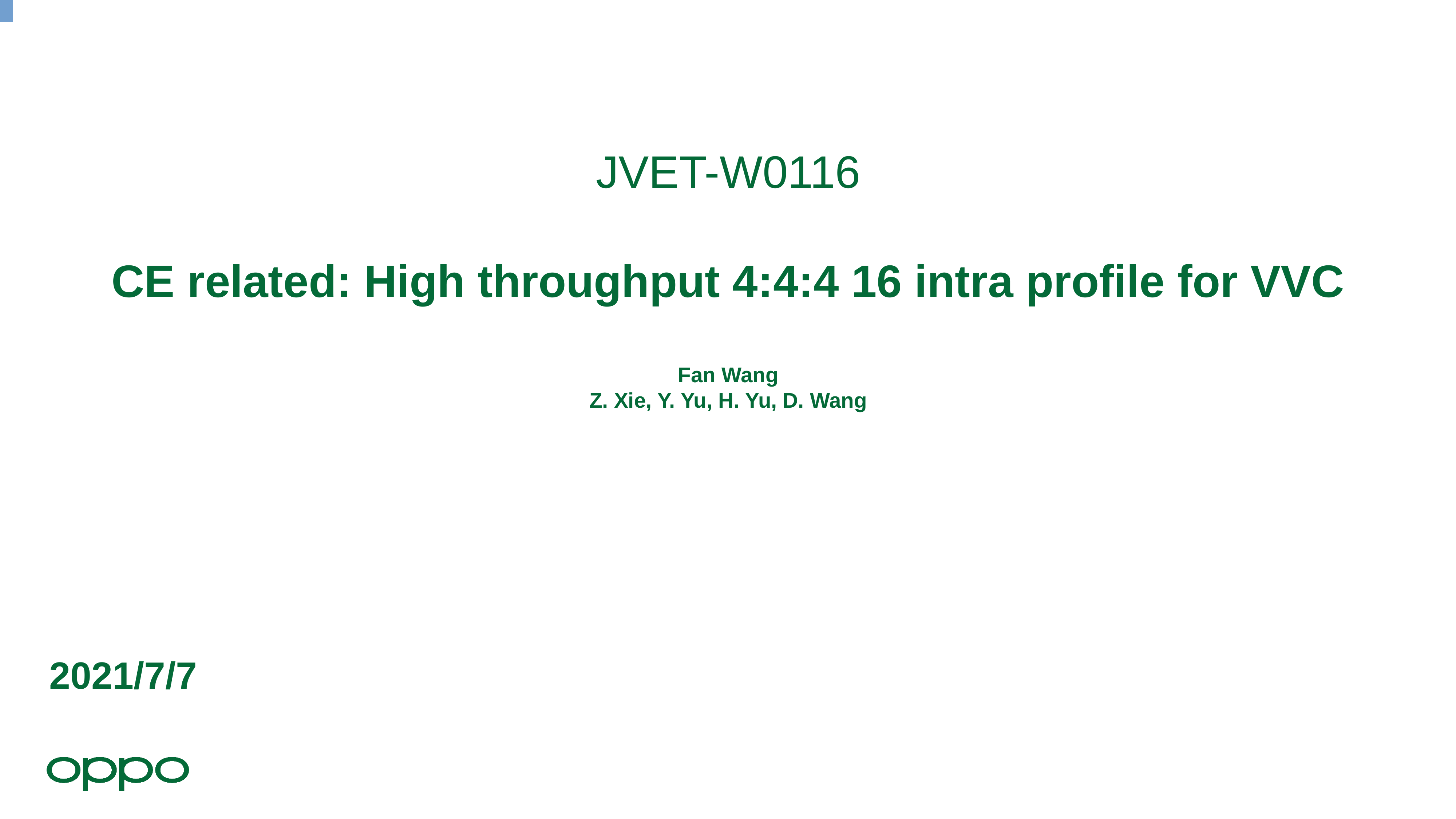

# JVET-W0116 CE related: High throughput 4:4:4 16 intra profile for VVC Fan Wang Z. Xie, Y. Yu, H. Yu, D. Wang